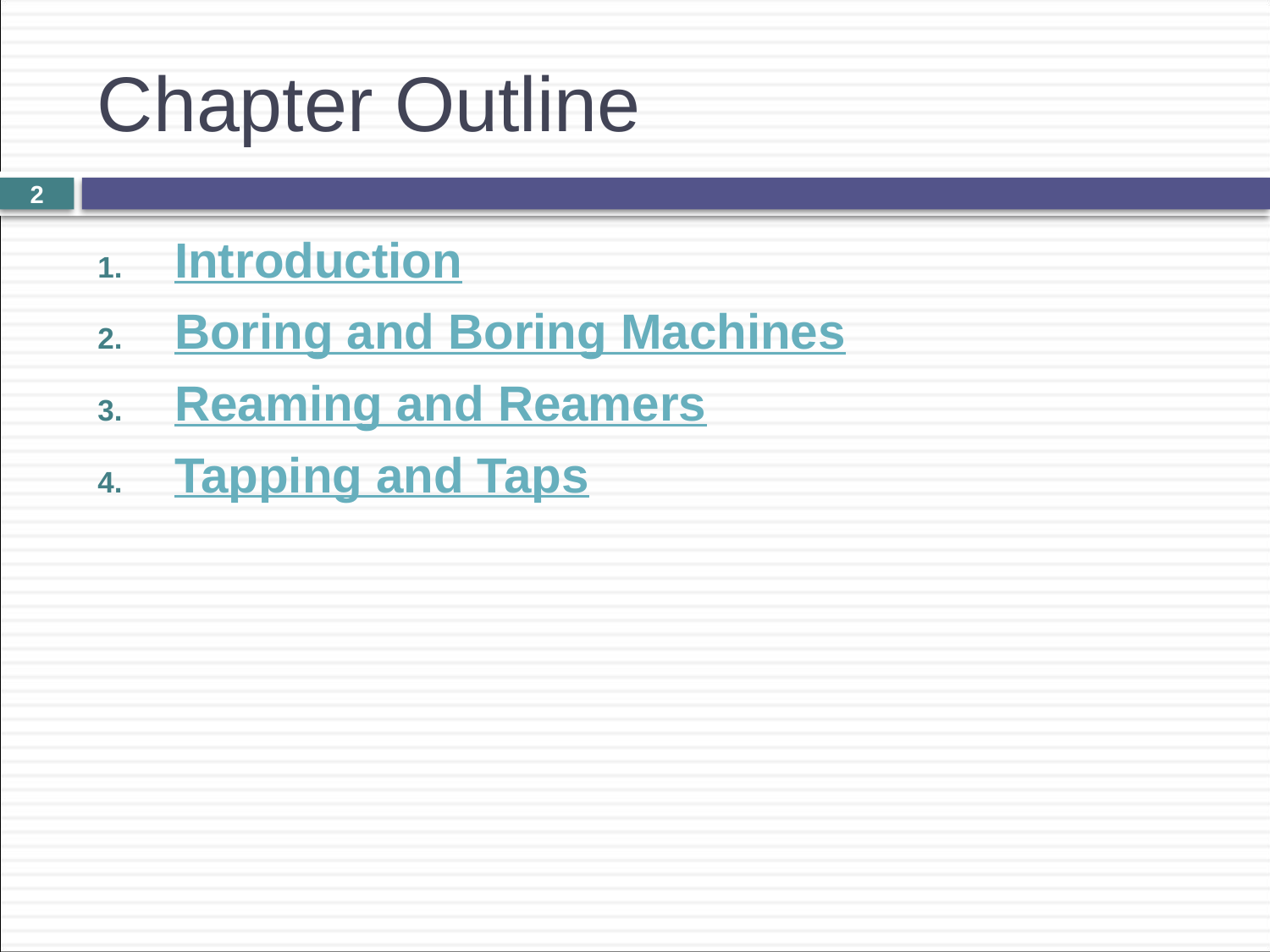

Chapter Outline
Introduction
Boring and Boring Machines
Reaming and Reamers
Tapping and Taps
2